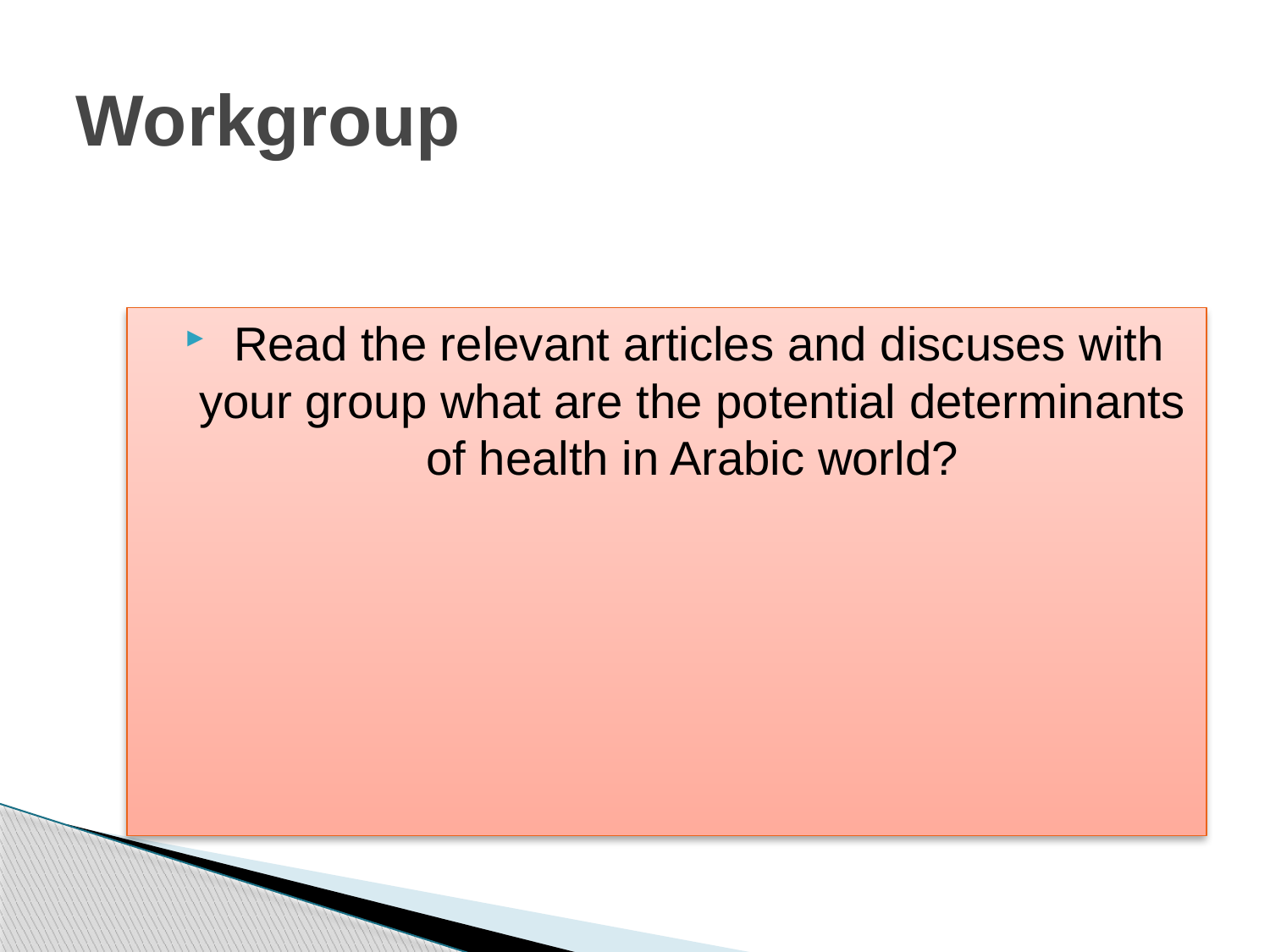

# Workgroup
 Read the relevant articles and discuses with your group what are the potential determinants of health in Arabic world?